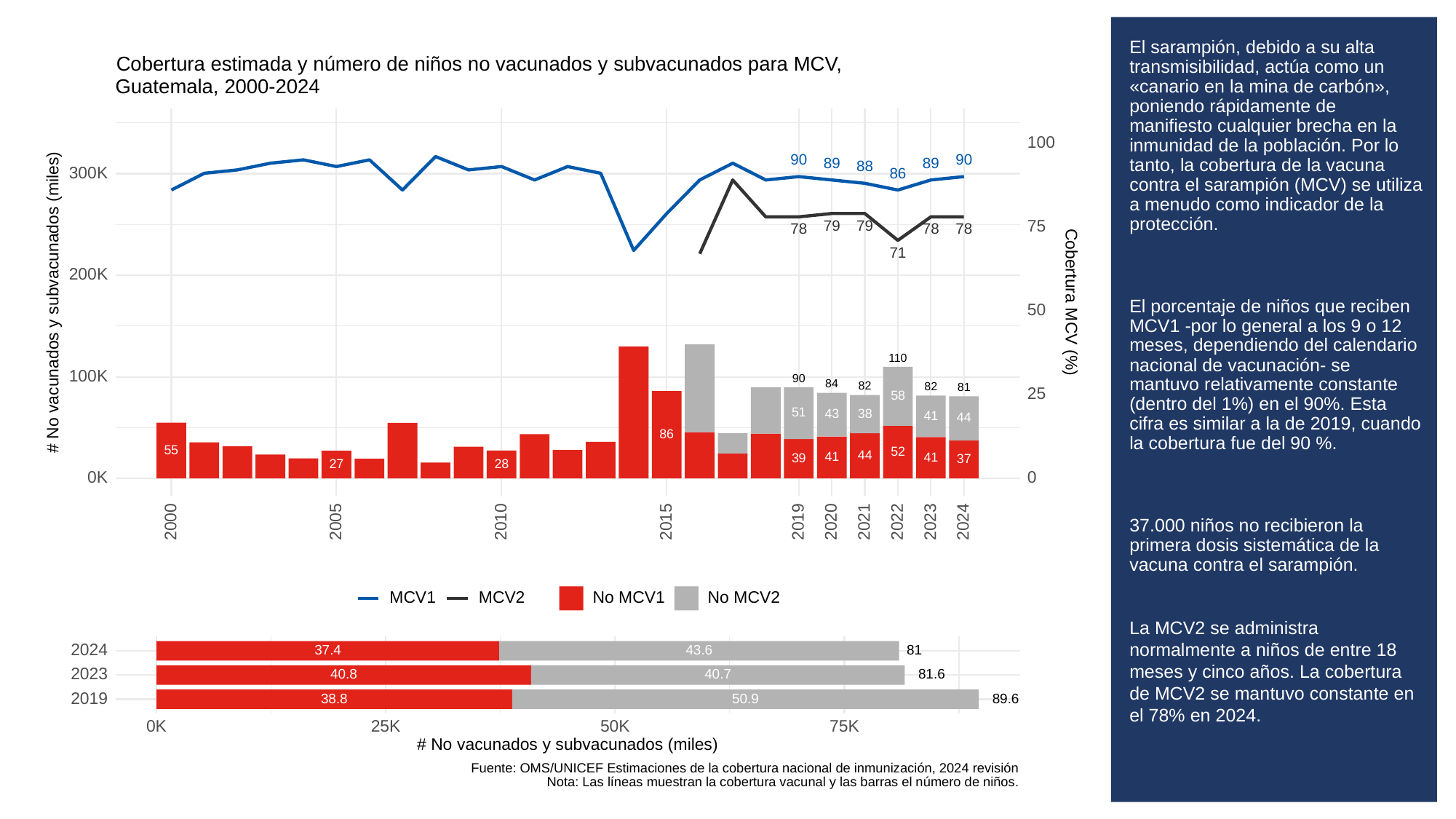

# El sarampión, debido a su alta transmisibilidad, actúa como un «canario en la mina de carbón», poniendo rápidamente de manifiesto cualquier brecha en la inmunidad de la población. Por lo tanto, la cobertura de la vacuna contra el sarampión (MCV) se utiliza a menudo como indicador de la protección.

El porcentaje de niños que reciben MCV1 -por lo general a los 9 o 12 meses, dependiendo del calendario nacional de vacunación- se mantuvo relativamente constante (dentro del 1%) en el 90%. Esta cifra es similar a la de 2019, cuando la cobertura fue del 90 %.

37.000 niños no recibieron la primera dosis sistemática de la vacuna contra el sarampión.

La MCV2 se administra normalmente a niños de entre 18 meses y cinco años. La cobertura de MCV2 se mantuvo constante en el 78% en 2024.

Cobertura estimada y número de niños no vacunados y subvacunados para MCV,
Guatemala, 2000-2024

100
90
90

89
89
88
300K
86

79
79
75
78
78
78

71
200K

# No vacunados y subvacunados (miles)
Cobertura MCV (%)
50

110

100K
90

84
82
82
81

25

58

51
38
43
41
44

86

55

52

44
41
41

39

37

28
27

0K
0

2023
2000
2005
2010
2015
2019
2020
2021
2022
2024

MCV1
MCV2
No MCV1
No MCV2

2024
37.4
43.6
81

2023
40.8
40.7
81.6

2019
38.8
50.9
89.6

0K
25K
50K
75K
# No vacunados y subvacunados (miles)
Fuente: OMS/UNICEF Estimaciones de la cobertura nacional de inmunización, 2024 revisión
Nota: Las líneas muestran la cobertura vacunal y las barras el número de niños.